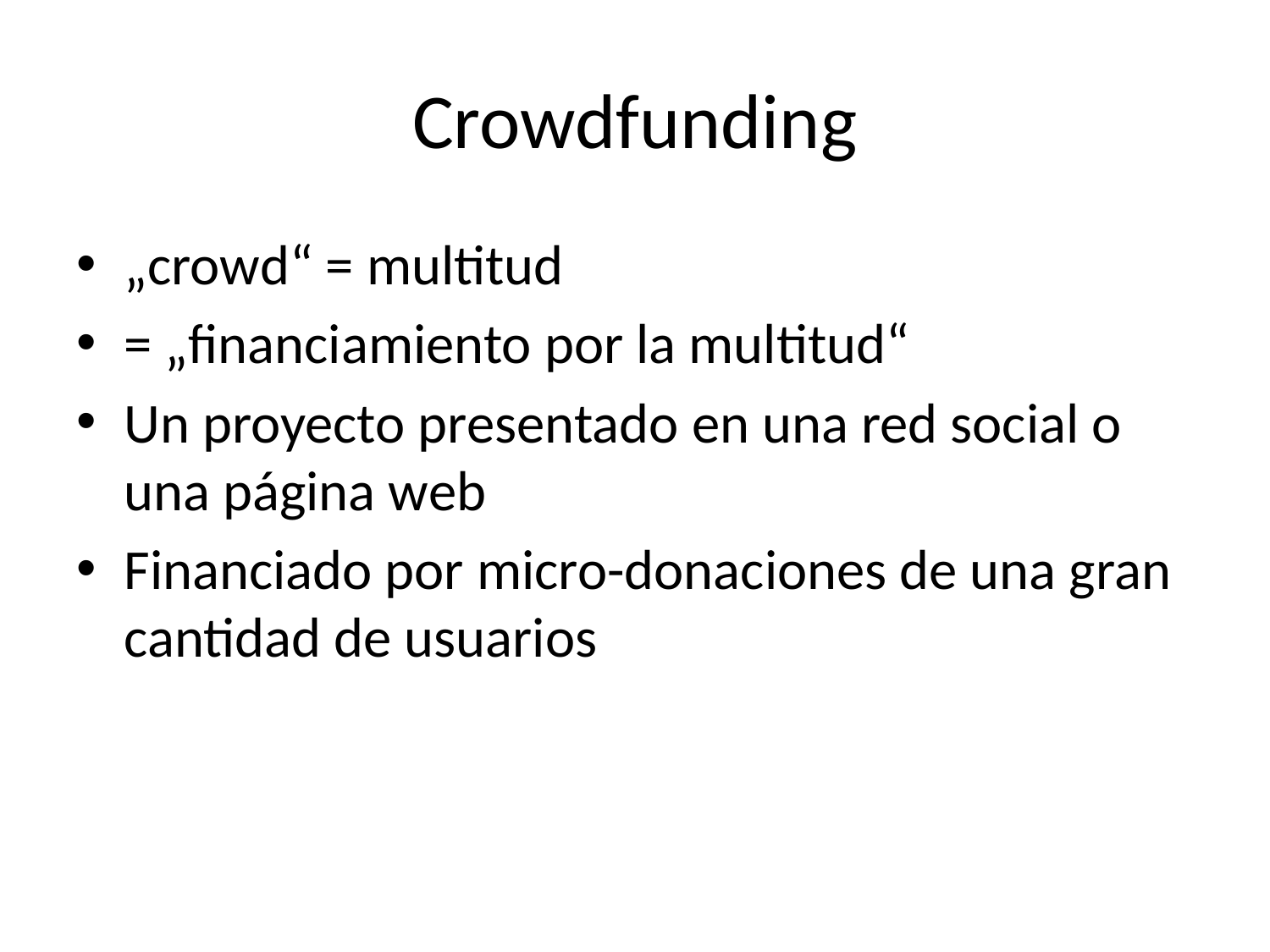

# Crowdfunding
„crowd“ = multitud
= „financiamiento por la multitud“
Un proyecto presentado en una red social o una página web
Financiado por micro-donaciones de una gran cantidad de usuarios